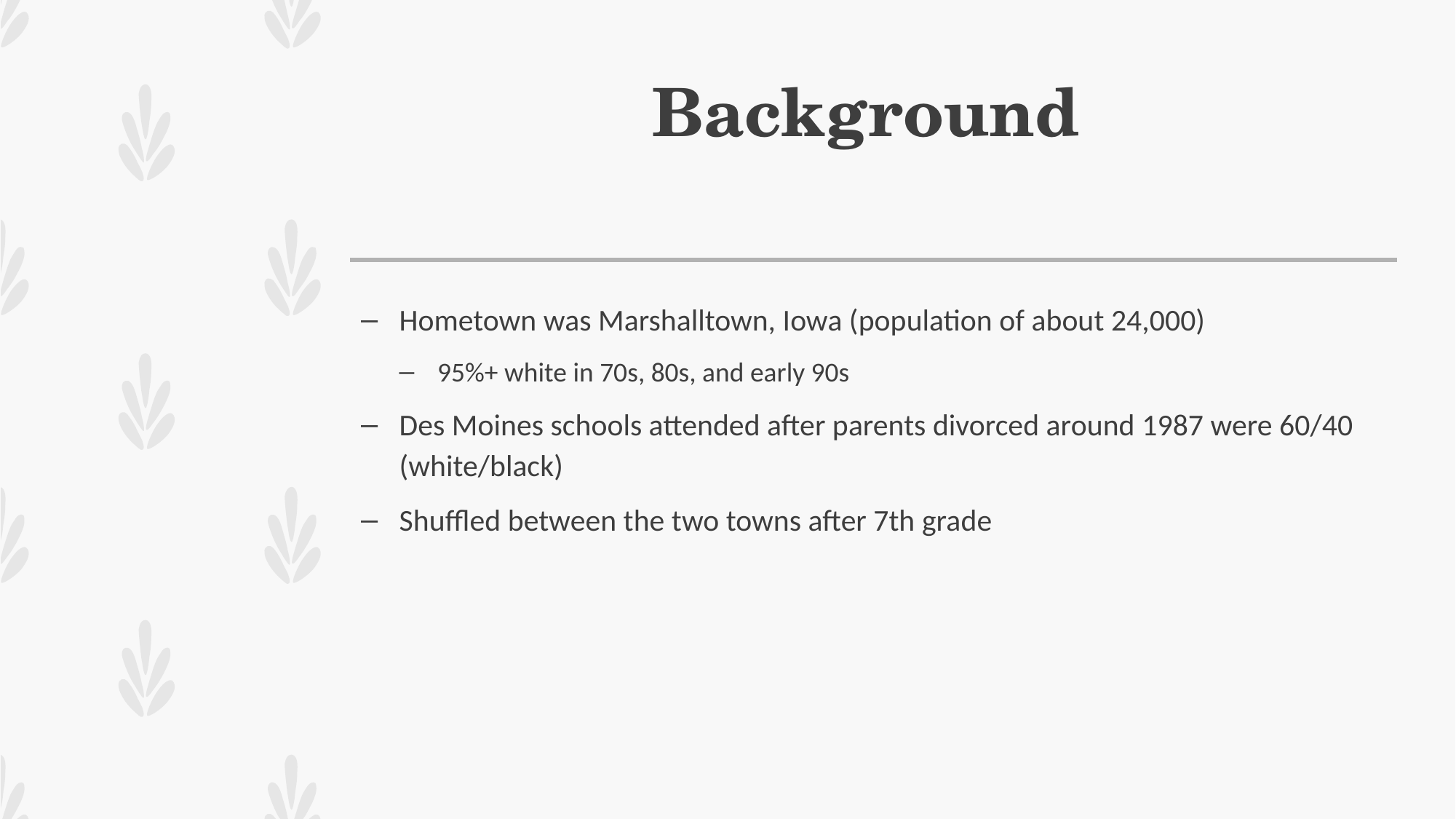

# Background
Hometown was Marshalltown, Iowa (population of about 24,000)
95%+ white in 70s, 80s, and early 90s
Des Moines schools attended after parents divorced around 1987 were 60/40 (white/black)
Shuffled between the two towns after 7th grade